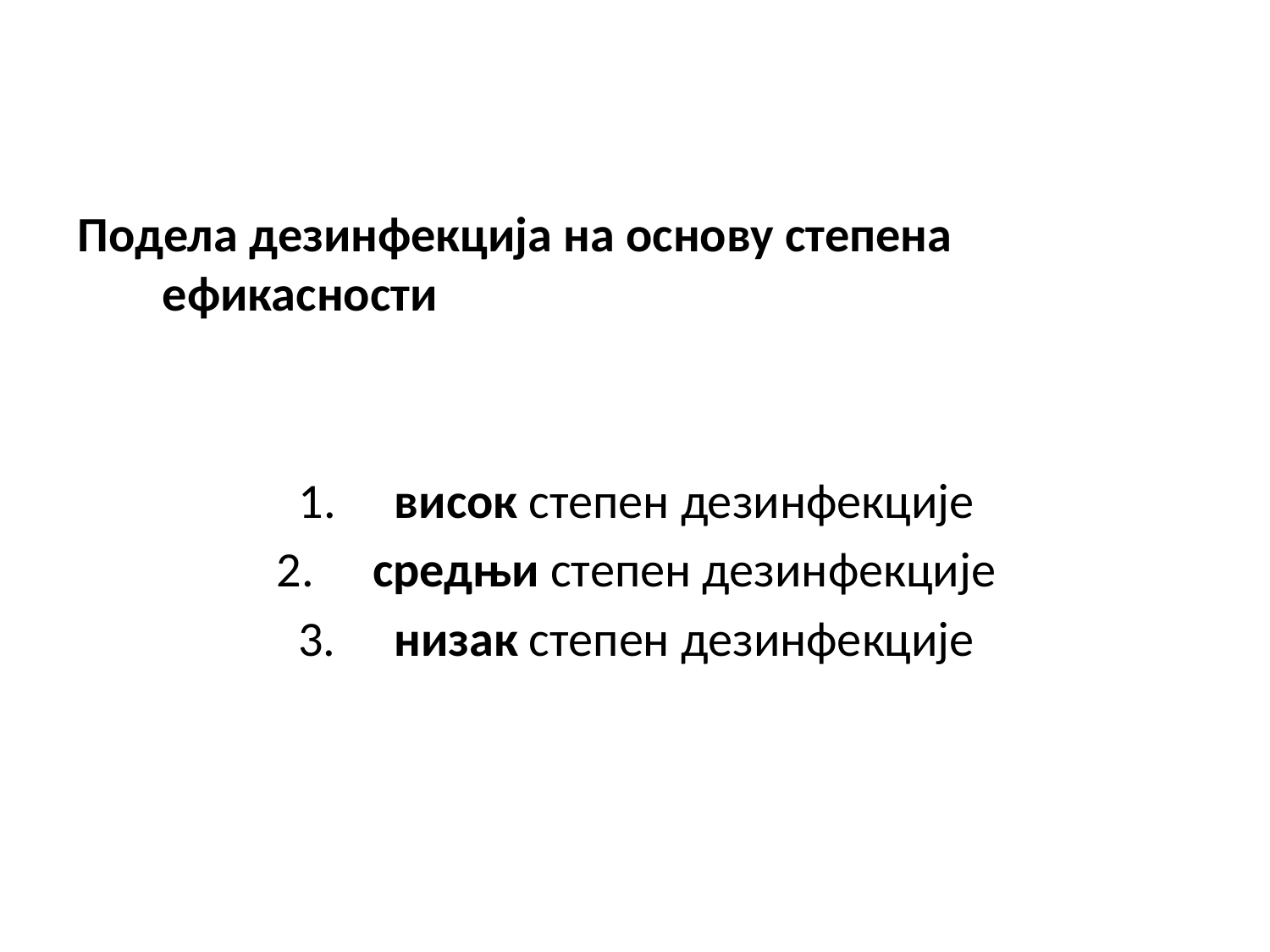

Подела дезинфекција на основу степена ефикасности

 висок степен дезинфекције
 средњи степен дезинфекције
 низак степен дезинфекције